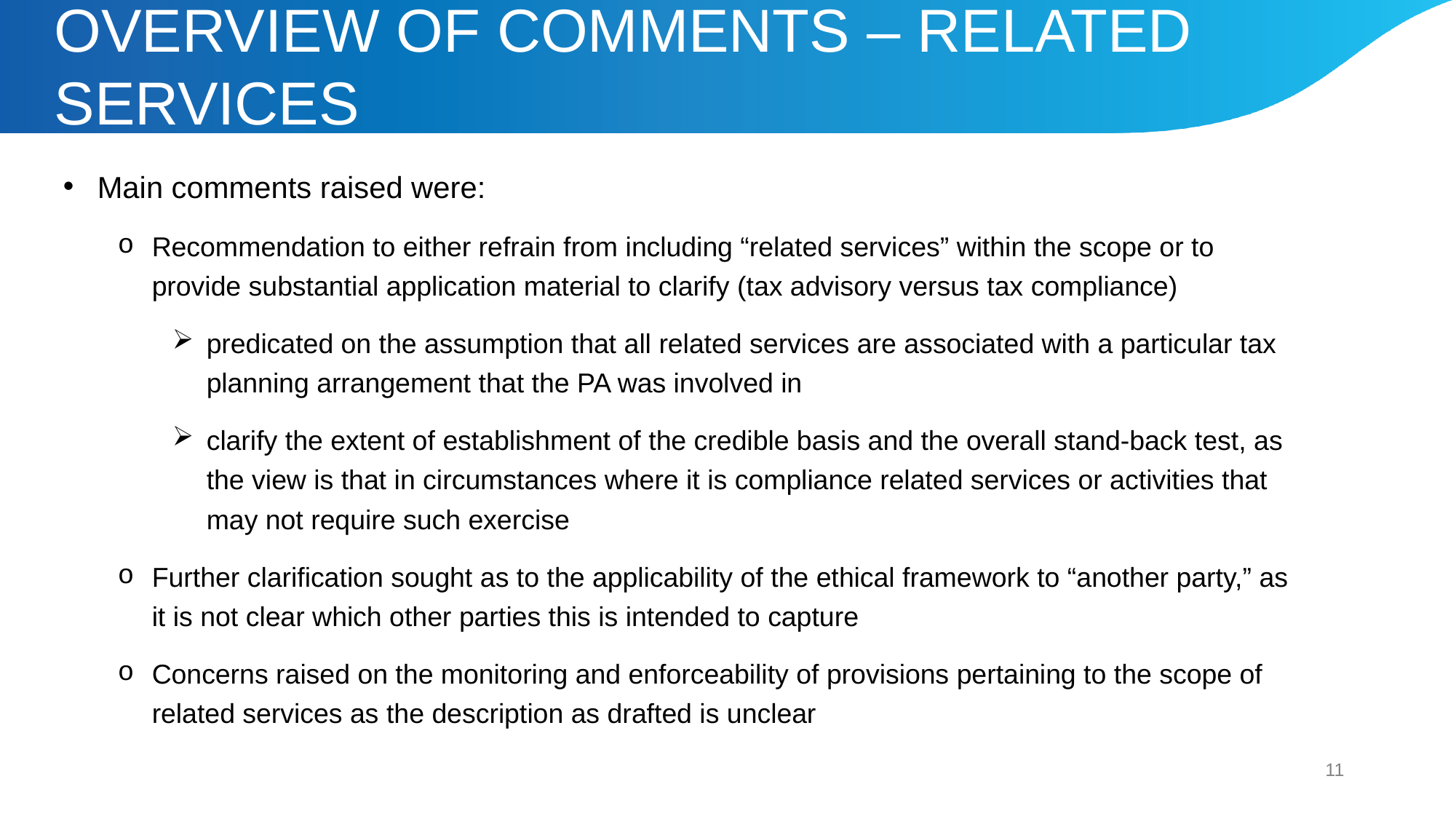

# OVERVIEW OF COMMENTS – RELATED SERVICES
Main comments raised were:
Recommendation to either refrain from including “related services” within the scope or to provide substantial application material to clarify (tax advisory versus tax compliance)
predicated on the assumption that all related services are associated with a particular tax planning arrangement that the PA was involved in
clarify the extent of establishment of the credible basis and the overall stand-back test, as the view is that in circumstances where it is compliance related services or activities that may not require such exercise
Further clarification sought as to the applicability of the ethical framework to “another party,” as it is not clear which other parties this is intended to capture
Concerns raised on the monitoring and enforceability of provisions pertaining to the scope of related services as the description as drafted is unclear

11